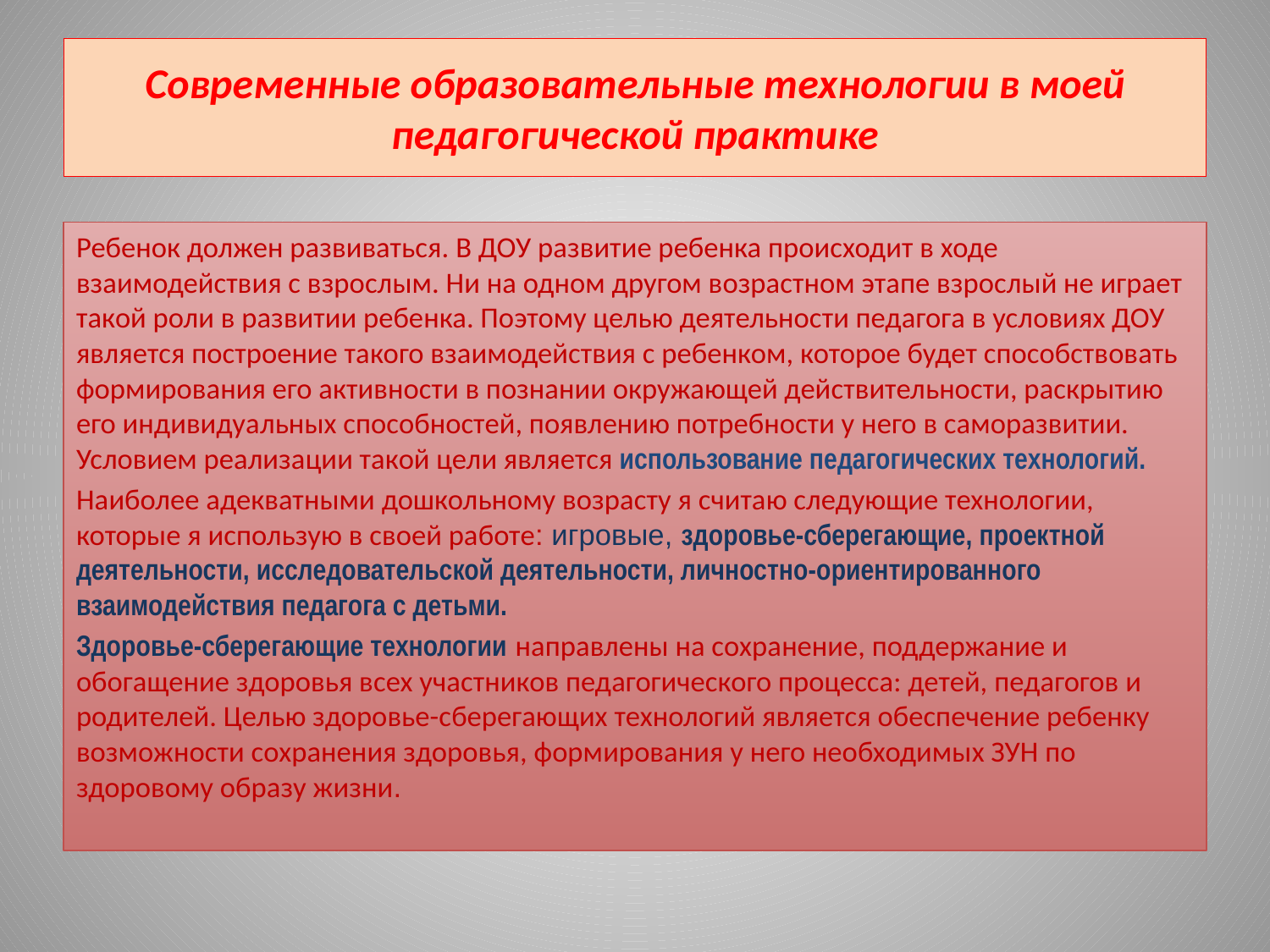

# Современные образовательные технологии в моей педагогической практике
Ребенок должен развиваться. В ДОУ развитие ребенка происходит в ходе взаимодействия с взрослым. Ни на одном другом возрастном этапе взрослый не играет такой роли в развитии ребенка. Поэтому целью деятельности педагога в условиях ДОУ является построение такого взаимодействия с ребенком, которое будет способствовать формирования его активности в познании окружающей действительности, раскрытию его индивидуальных способностей, появлению потребности у него в саморазвитии. Условием реализации такой цели является использование педагогических технологий.
Наиболее адекватными дошкольному возрасту я считаю следующие технологии, которые я использую в своей работе: игровые, здоровье-сберегающие, проектной деятельности, исследовательской деятельности, личностно-ориентированного взаимодействия педагога с детьми.
Здоровье-сберегающие технологии направлены на сохранение, поддержание и обогащение здоровья всех участников педагогического процесса: детей, педагогов и родителей. Целью здоровье-сберегающих технологий является обеспечение ребенку возможности сохранения здоровья, формирования у него необходимых ЗУН по здоровому образу жизни.